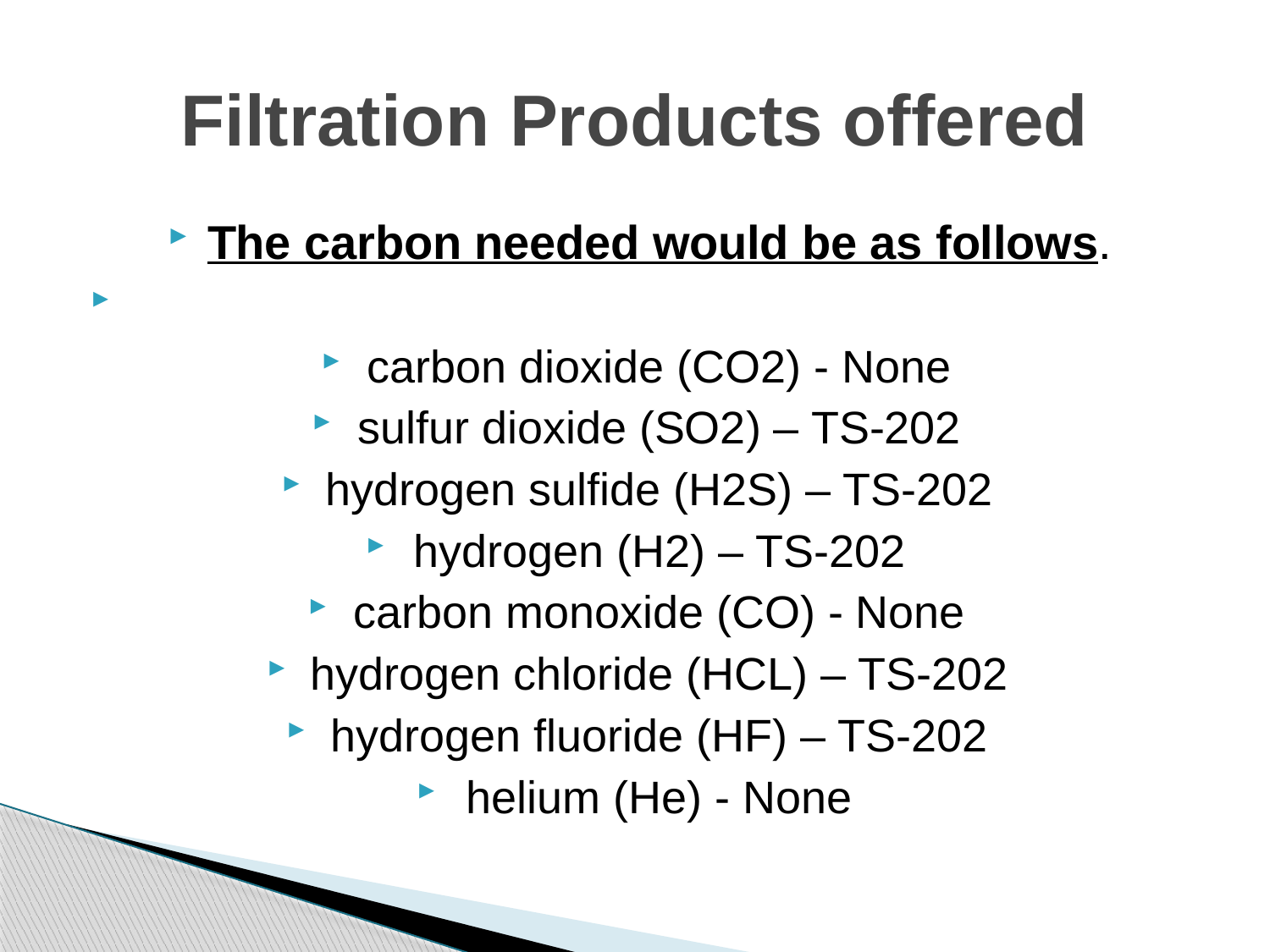

# Filtration Products offered
The carbon needed would be as follows.

carbon dioxide (CO2) - None
sulfur dioxide (SO2) – TS-202
hydrogen sulfide (H2S) – TS-202
hydrogen (H2) – TS-202
carbon monoxide (CO) - None
hydrogen chloride (HCL) – TS-202
hydrogen fluoride (HF) – TS-202
helium (He) - None